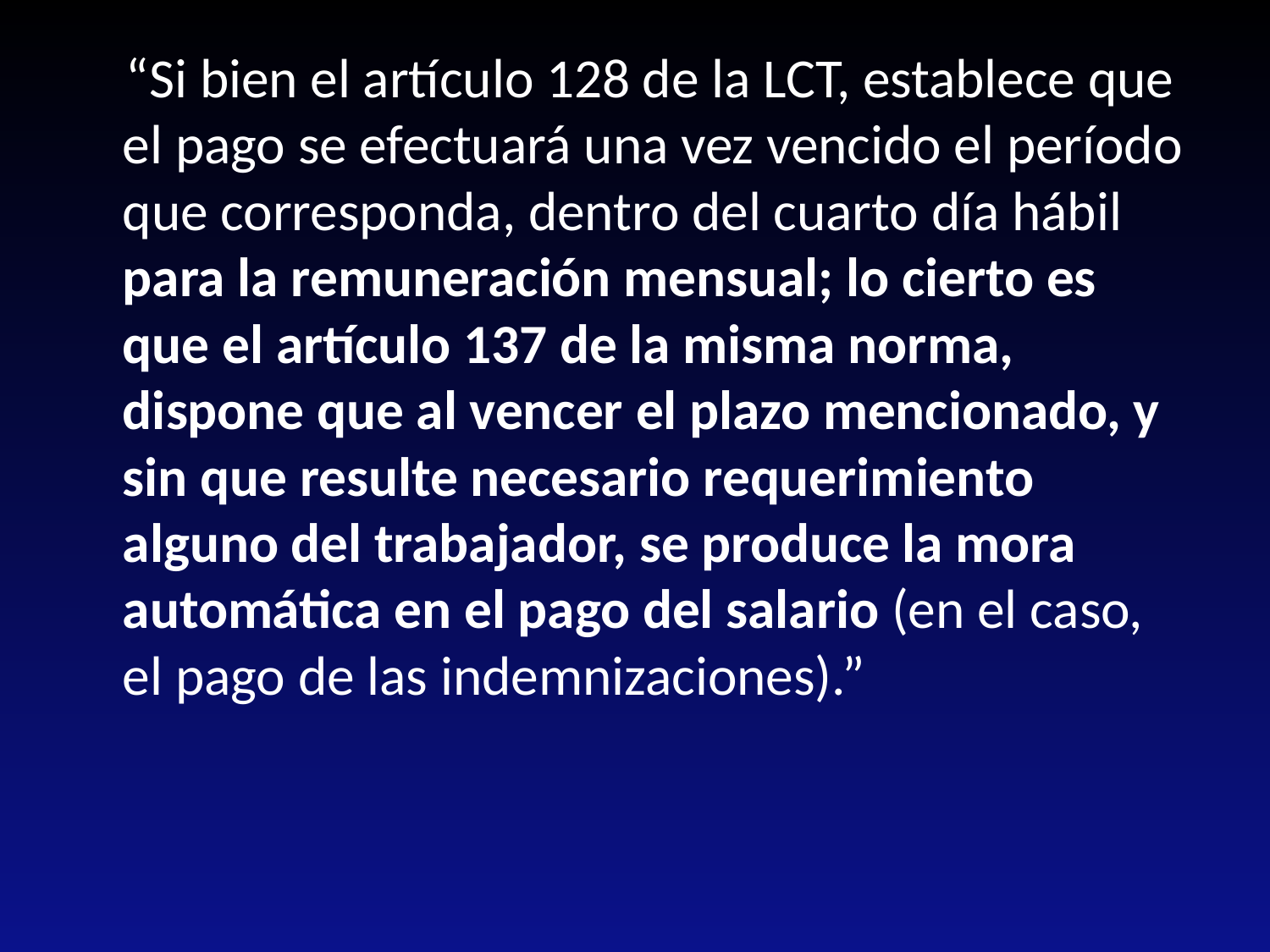

“Si bien el artículo 128 de la LCT, establece que el pago se efectuará una vez vencido el período que corresponda, dentro del cuarto día hábil para la remuneración mensual; lo cierto es que el artículo 137 de la misma norma, dispone que al vencer el plazo mencionado, y sin que resulte necesario requerimiento alguno del trabajador, se produce la mora automática en el pago del salario (en el caso, el pago de las indemnizaciones).”